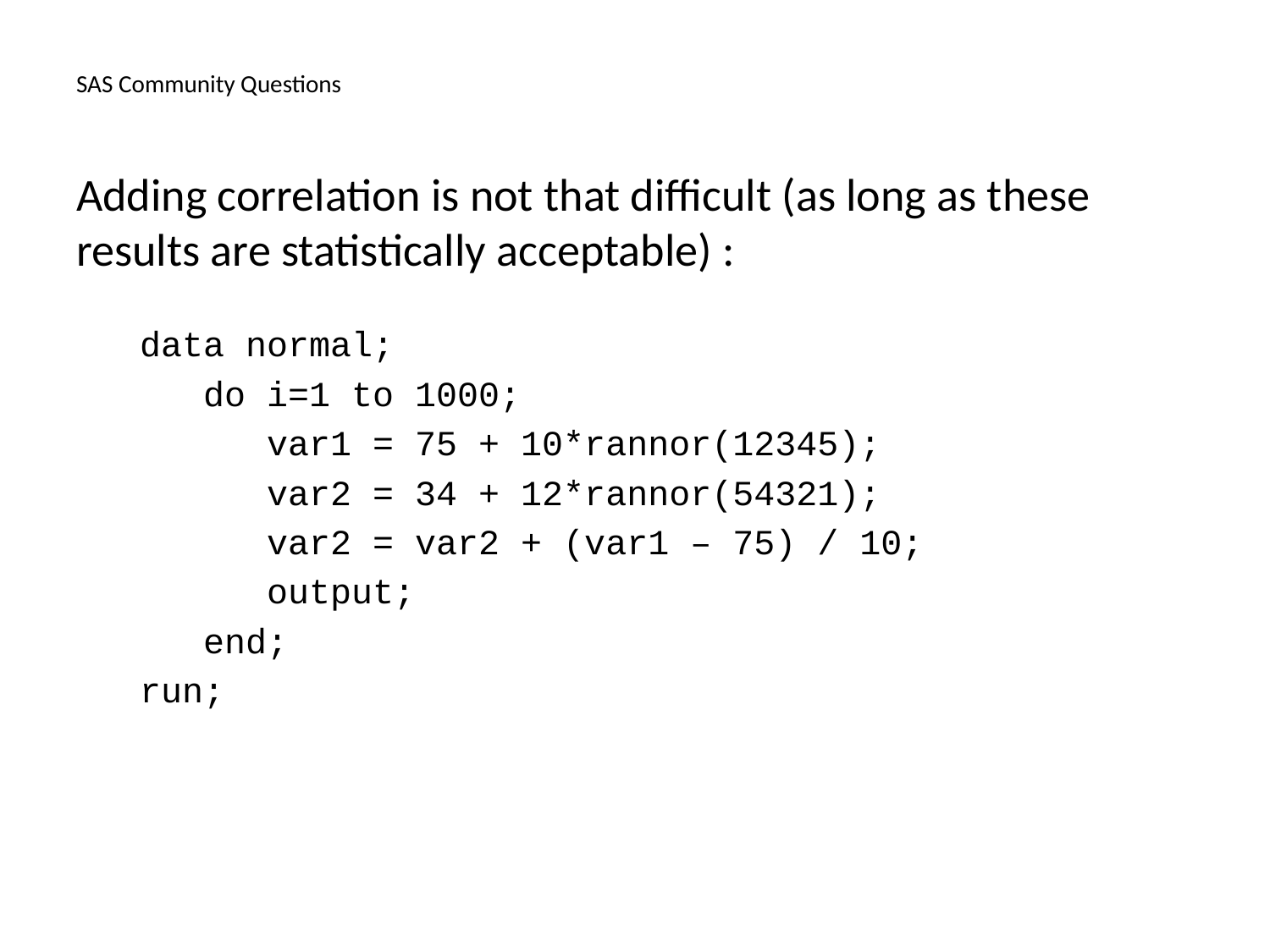

# SAS Community Questions
Adding correlation is not that difficult (as long as these results are statistically acceptable) :

   data normal;
      do i=1 to 1000;
         var1 = 75 + 10*rannor(12345);
         var2 = 34 + 12*rannor(54321);
         var2 = var2 + (var1 – 75) / 10;
         output;
      end;
   run;